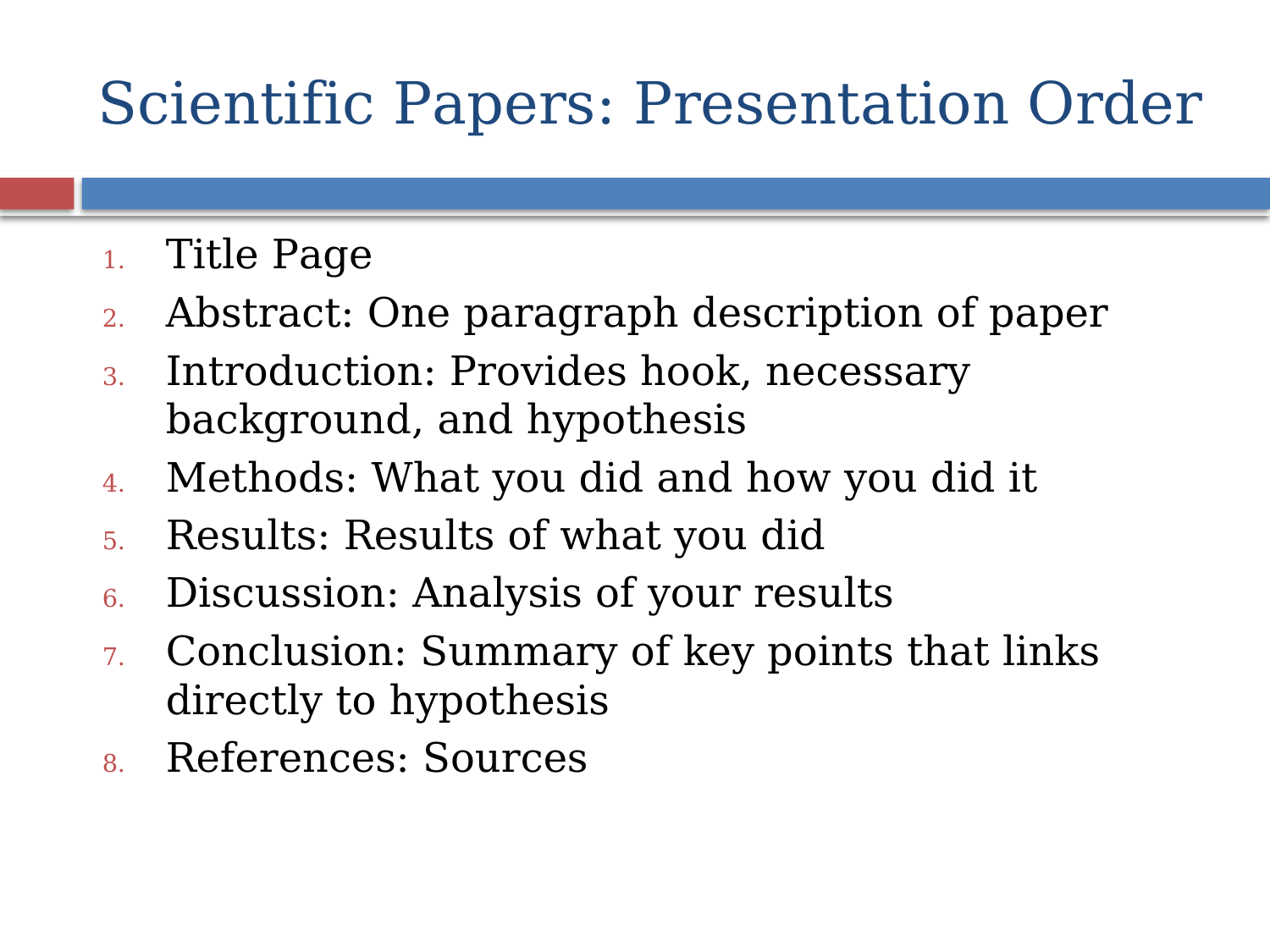

# Scientific Papers: Presentation Order
Title Page
Abstract: One paragraph description of paper
Introduction: Provides hook, necessary background, and hypothesis
Methods: What you did and how you did it
Results: Results of what you did
Discussion: Analysis of your results
Conclusion: Summary of key points that links directly to hypothesis
References: Sources